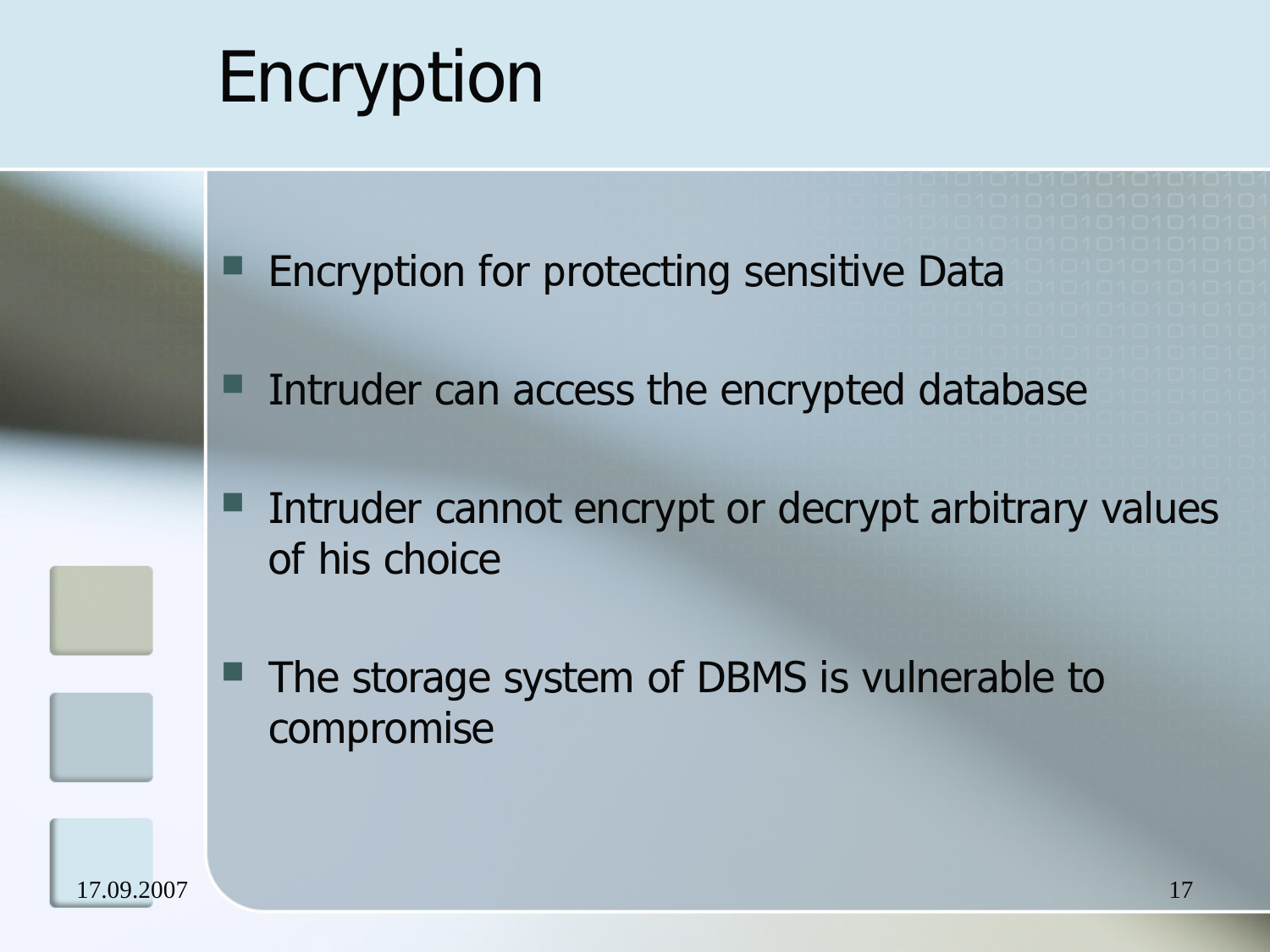

# Encryption

Encryption for protecting sensitive Data

Intruder can access the encrypted database

Intruder cannot encrypt or decrypt arbitrary values of his choice

The storage system of DBMS is vulnerable to compromise

17.09.2007
17